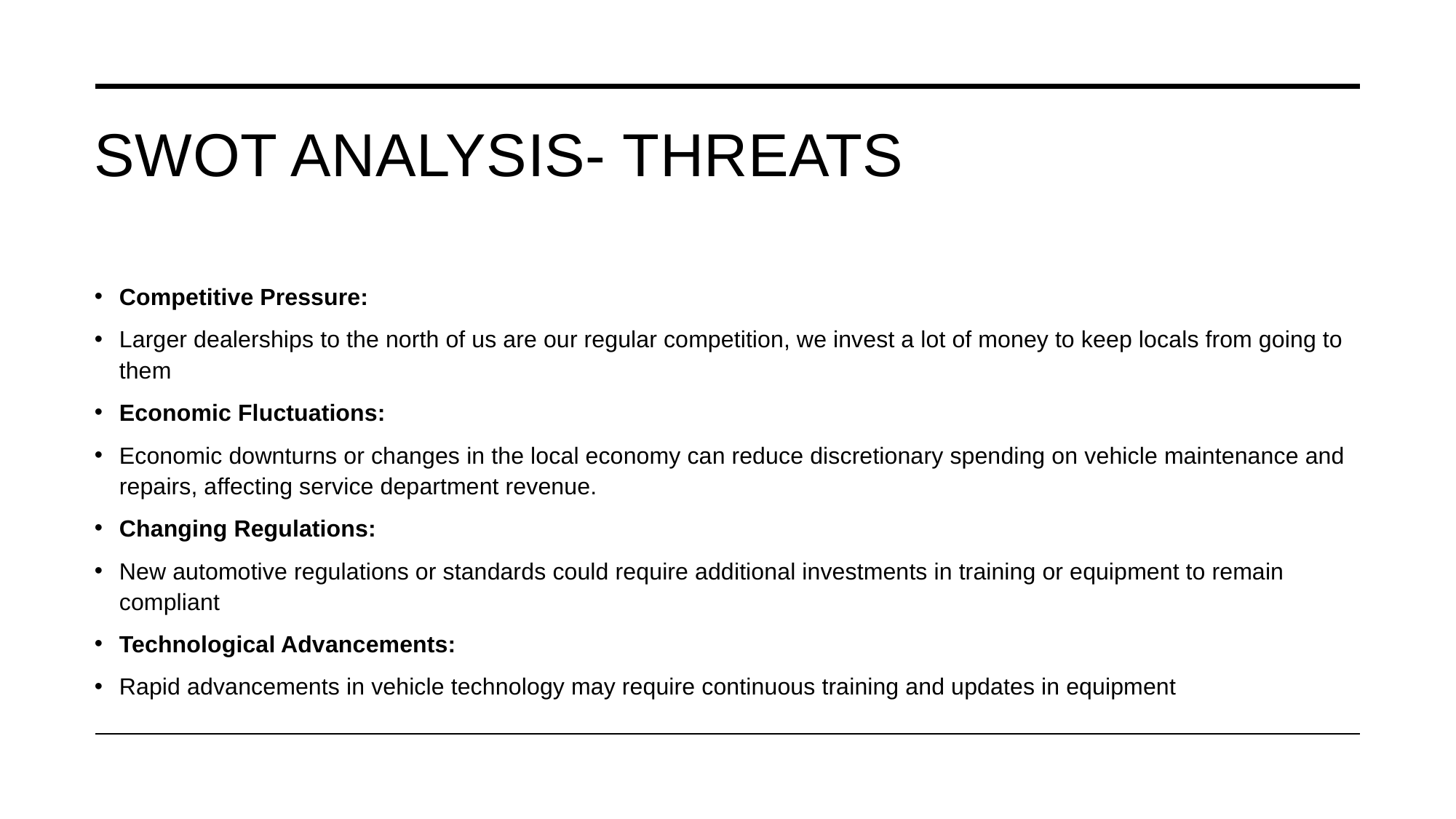

# SWOT Analysis- Threats
Competitive Pressure:
Larger dealerships to the north of us are our regular competition, we invest a lot of money to keep locals from going to them
Economic Fluctuations:
Economic downturns or changes in the local economy can reduce discretionary spending on vehicle maintenance and repairs, affecting service department revenue.
Changing Regulations:
New automotive regulations or standards could require additional investments in training or equipment to remain compliant
Technological Advancements:
Rapid advancements in vehicle technology may require continuous training and updates in equipment